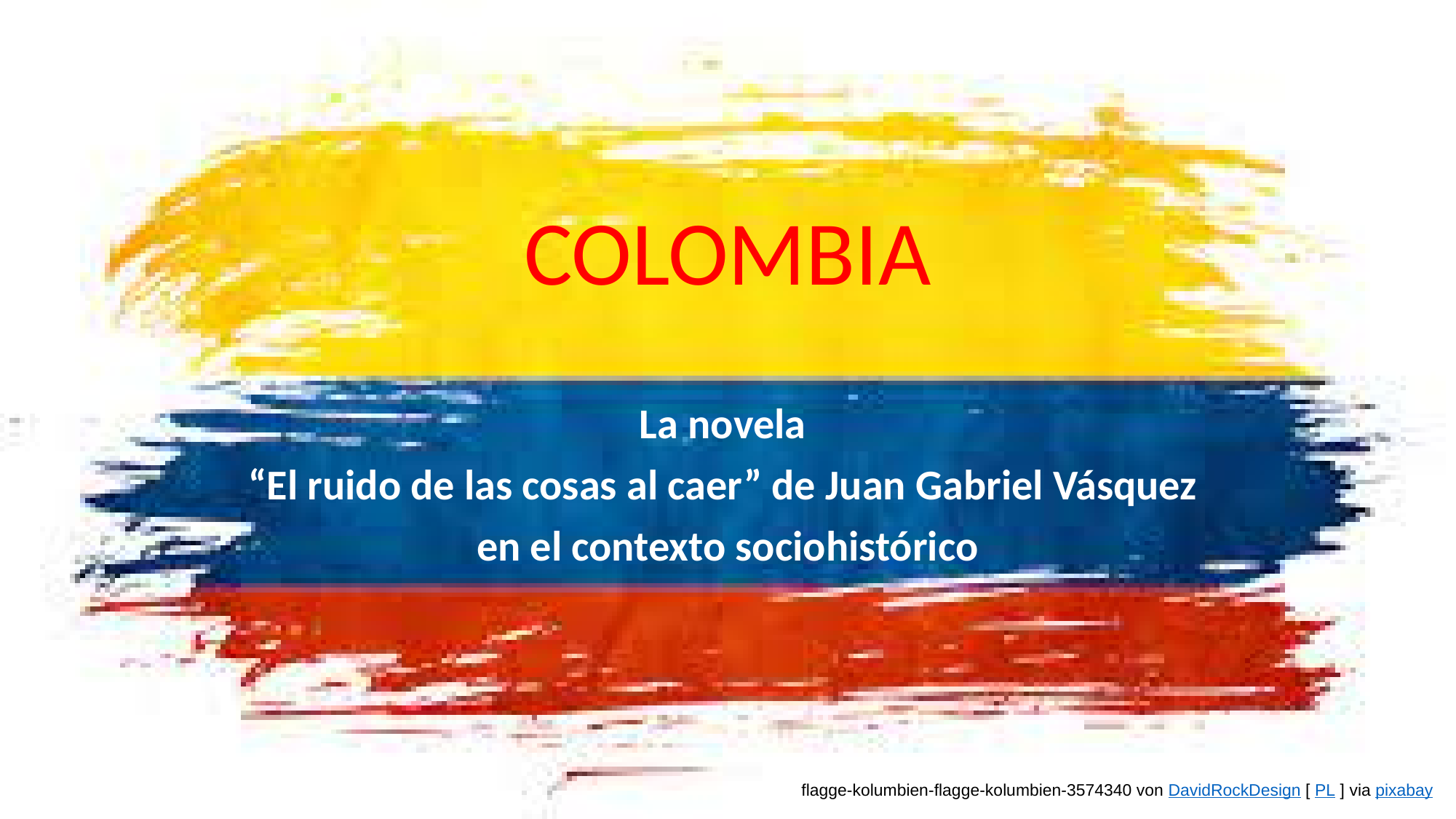

COLOMBIA
La novela
“El ruido de las cosas al caer” de Juan Gabriel Vásquez
en el contexto sociohistórico

flagge-kolumbien-flagge-kolumbien-3574340 von DavidRockDesign [ PL ] via pixabay